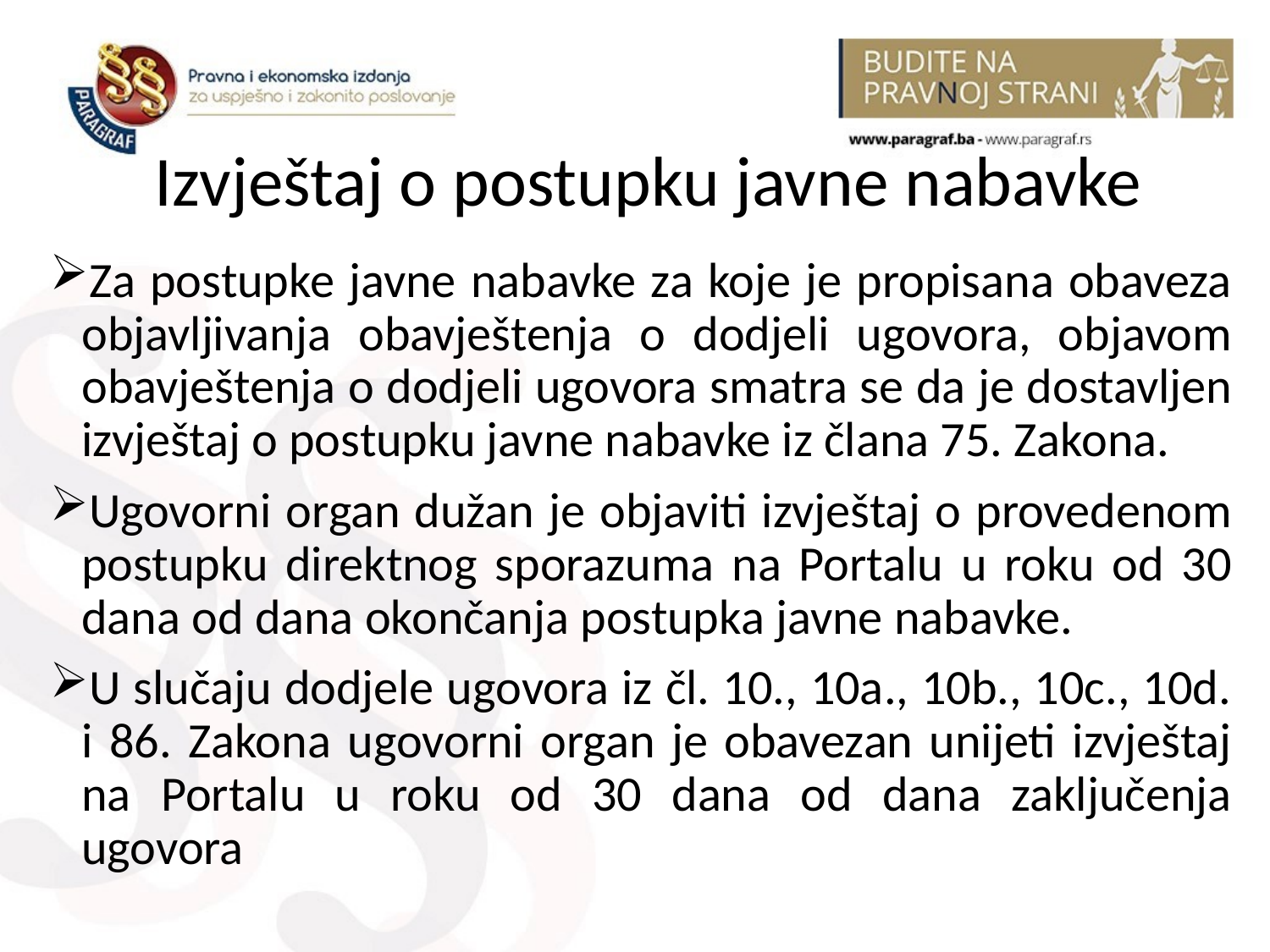

# Izvještaj o postupku javne nabavke
Za postupke javne nabavke za koje je propisana obaveza objavljivanja obavještenja o dodjeli ugovora, objavom obavještenja o dodjeli ugovora smatra se da je dostavljen izvještaj o postupku javne nabavke iz člana 75. Zakona.
Ugovorni organ dužan je objaviti izvještaj o provedenom postupku direktnog sporazuma na Portalu u roku od 30 dana od dana okončanja postupka javne nabavke.
U slučaju dodjele ugovora iz čl. 10., 10a., 10b., 10c., 10d. i 86. Zakona ugovorni organ je obavezan unijeti izvještaj na Portalu u roku od 30 dana od dana zaključenja ugovora